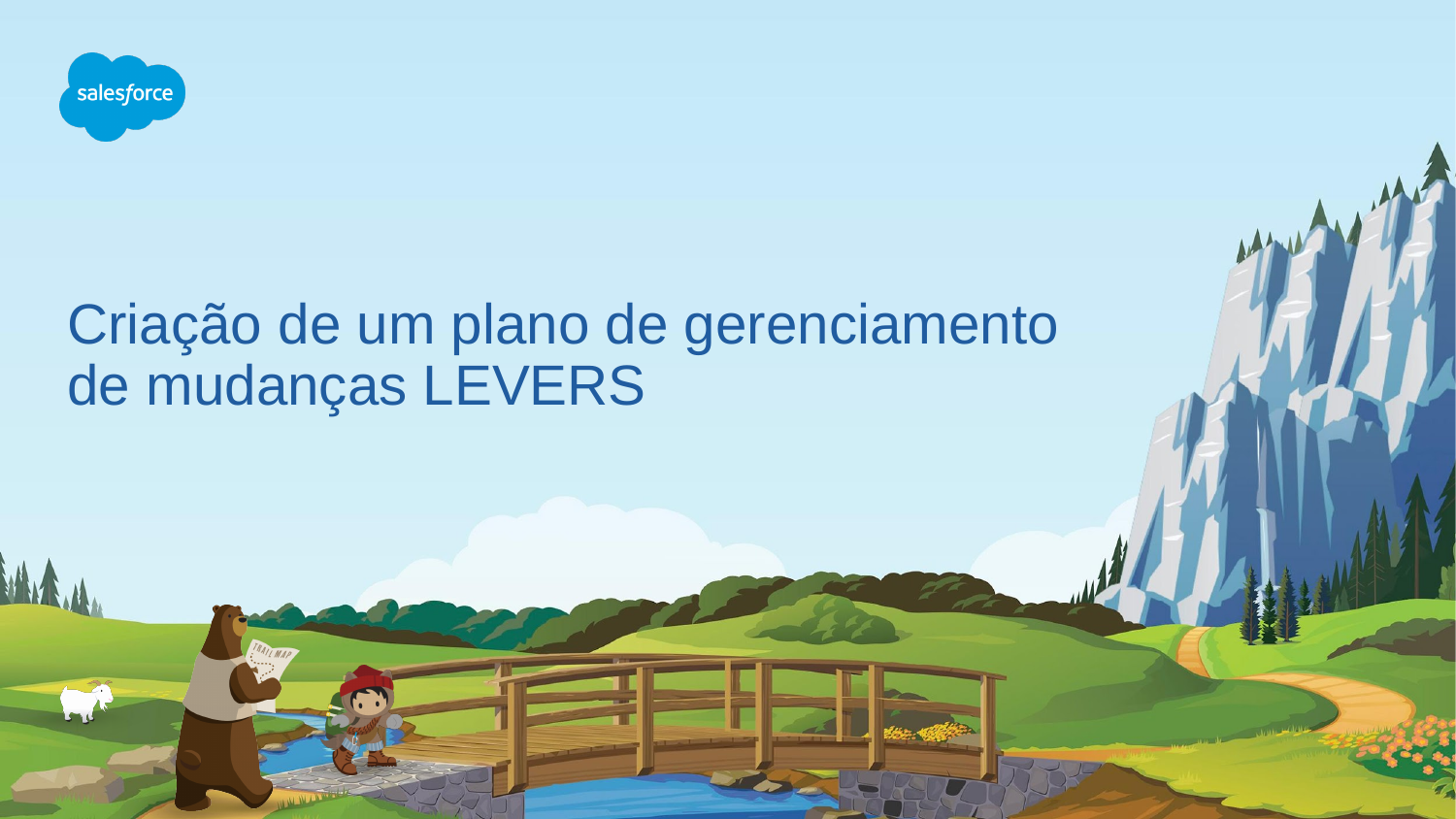

# Criação de um plano de gerenciamento de mudanças LEVERS